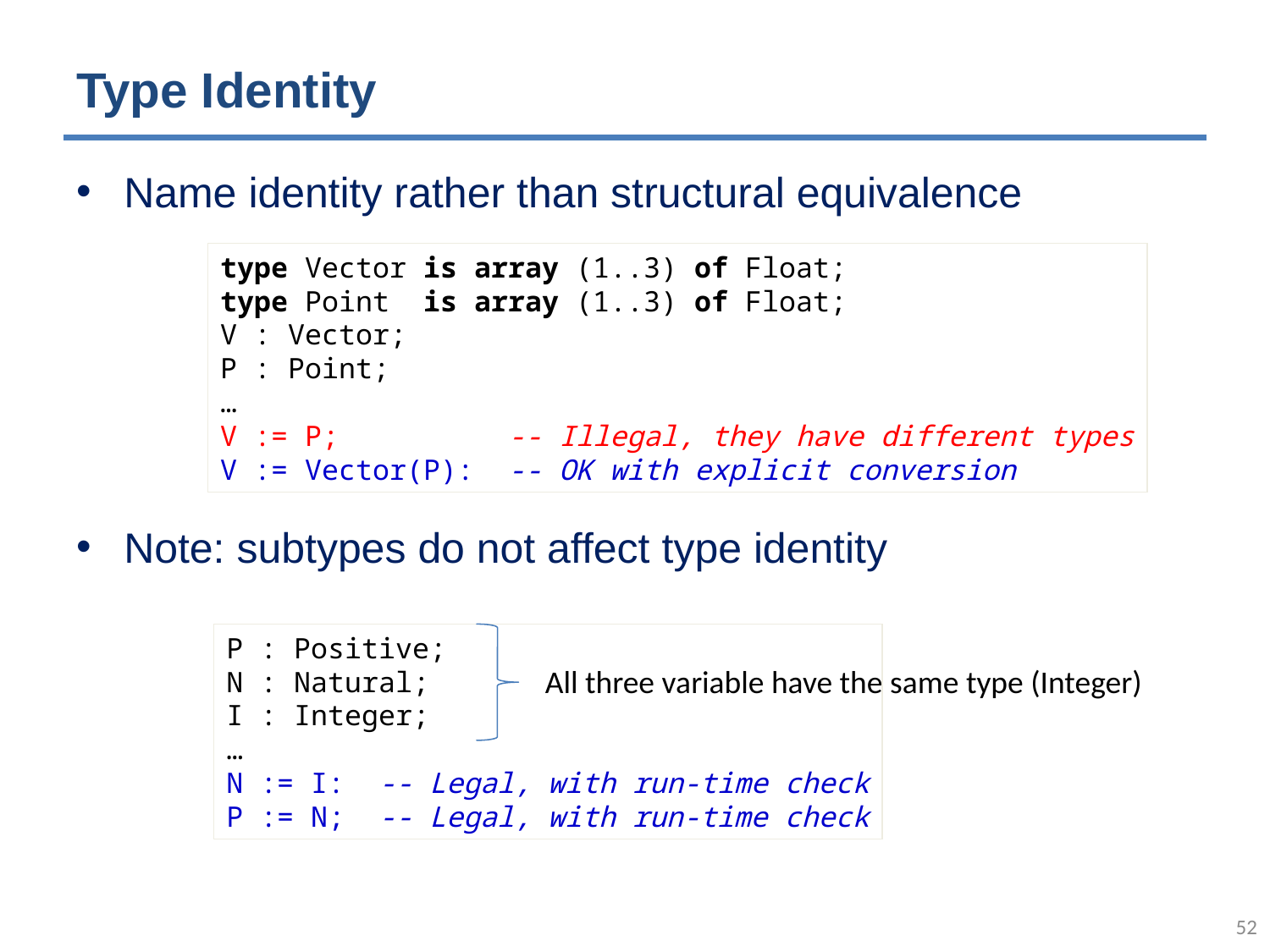

# Type Identity
Name identity rather than structural equivalence

Note: subtypes do not affect type identity
type Vector is array (1..3) of Float;
type Point  is array (1..3) of Float;
V : Vector;
P : Point;
…
V := P;          -- Illegal, they have different types
V := Vector(P):  -- OK with explicit conversion
P : Positive;
N : Natural;
I : Integer;
…
N := I:  -- Legal, with run-time check
P := N;  -- Legal, with run-time check

All three variable have the same type (Integer)
52